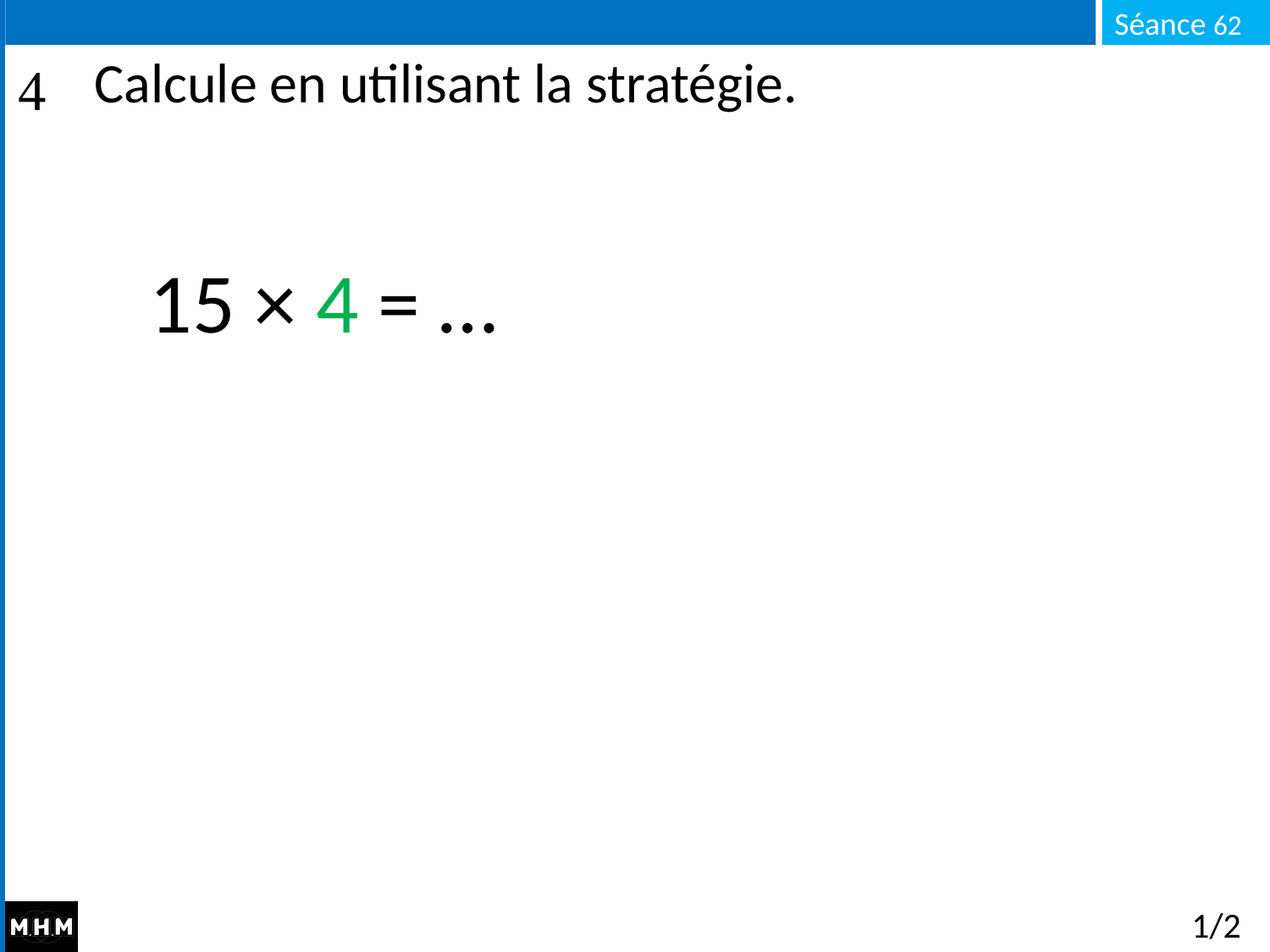

# Calcule en utilisant la stratégie.
15 × 4 = …
1/2